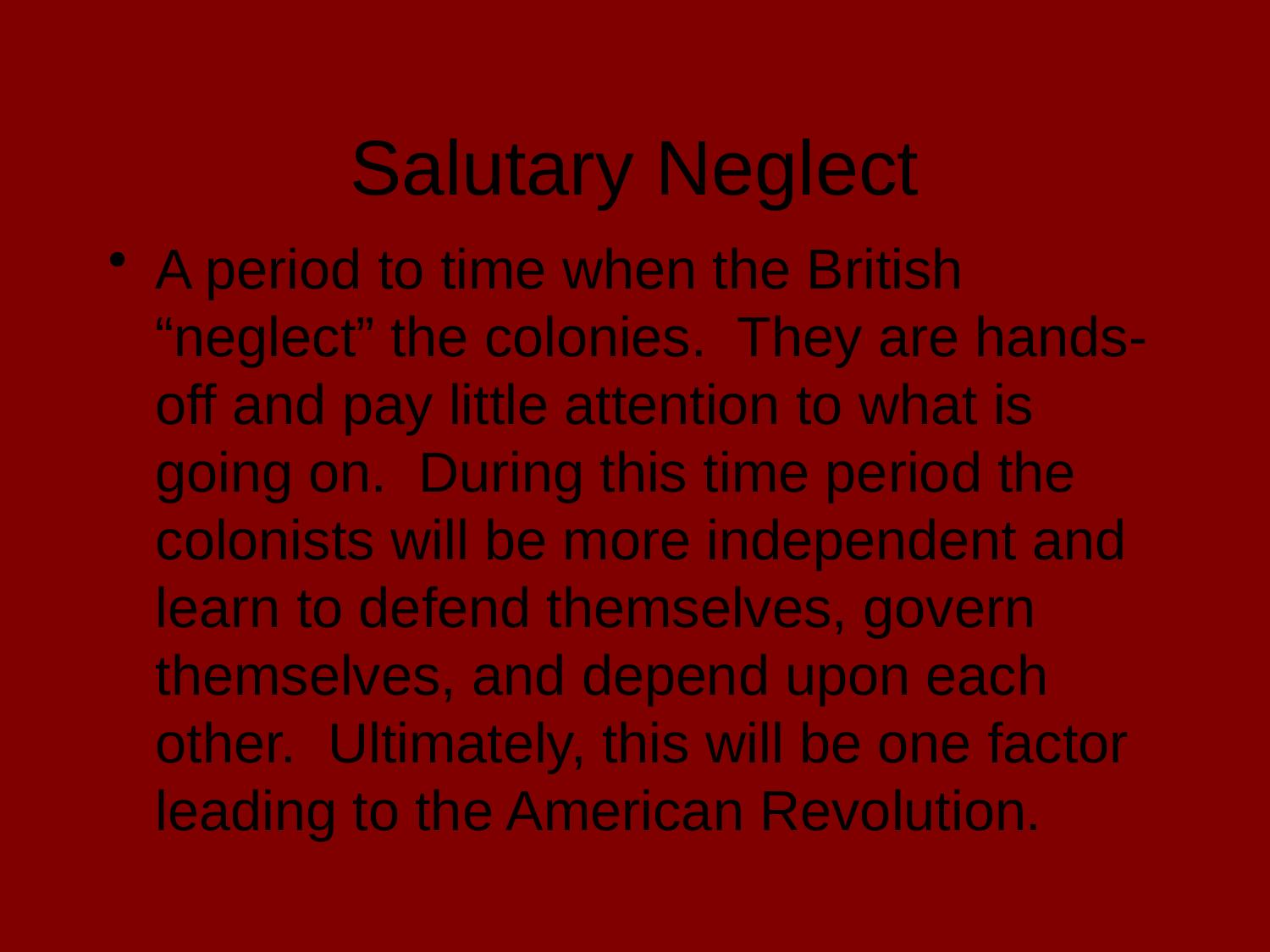

# Salutary Neglect
A period to time when the British “neglect” the colonies.  They are hands-off and pay little attention to what is going on.  During this time period the colonists will be more independent and learn to defend themselves, govern themselves, and depend upon each other.  Ultimately, this will be one factor leading to the American Revolution.